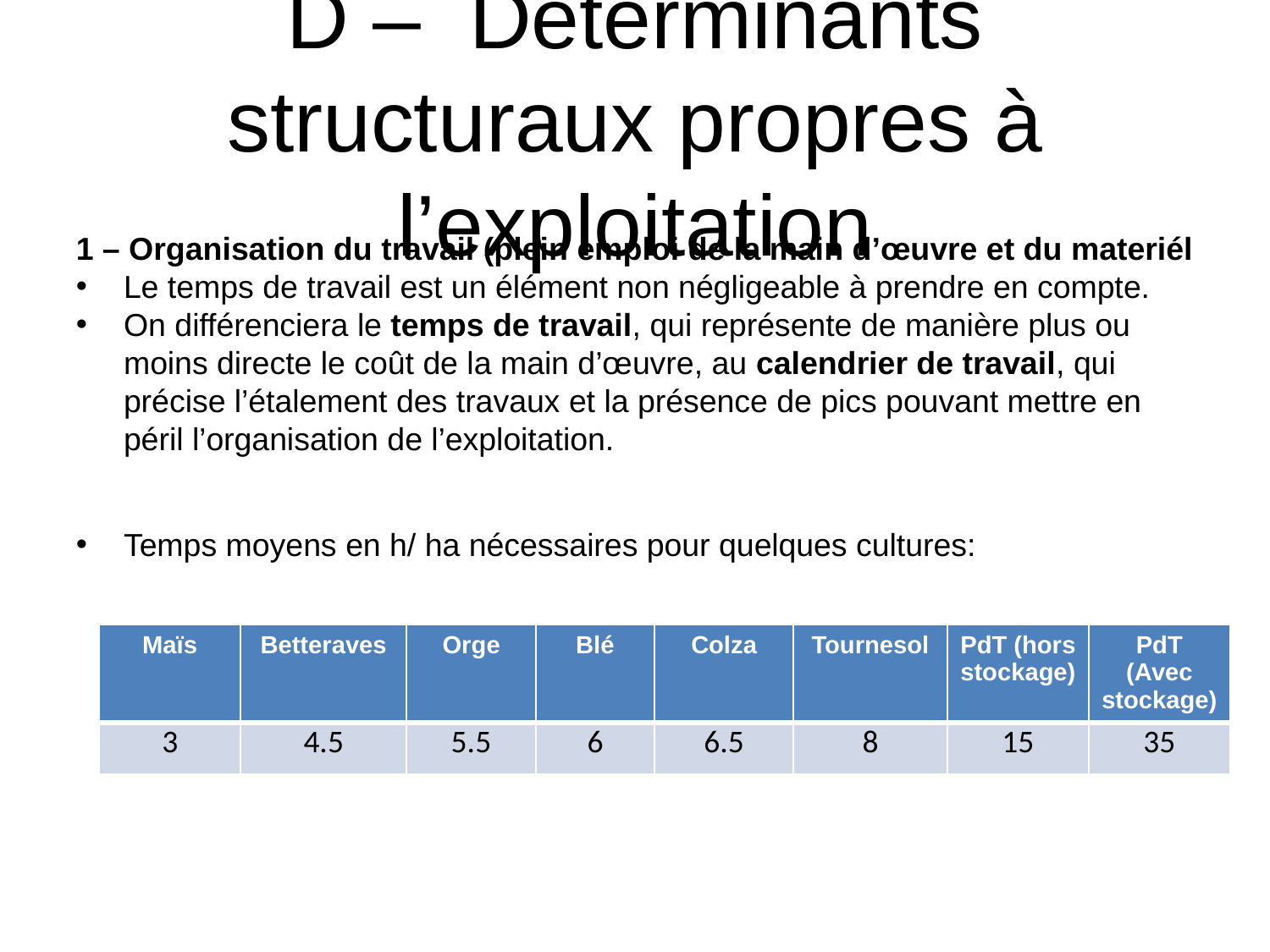

D –  Déterminants structuraux propres à l’exploitation
1 – Organisation du travail (plein emploi de la main d’œuvre et du materiél
Le temps de travail est un élément non négligeable à prendre en compte.
On différenciera le temps de travail, qui représente de manière plus ou moins directe le coût de la main d’œuvre, au calendrier de travail, qui précise l’étalement des travaux et la présence de pics pouvant mettre en péril l’organisation de l’exploitation.

Temps moyens en h/ ha nécessaires pour quelques cultures:
| Maïs | Betteraves | Orge | Blé | Colza | Tournesol | PdT (hors stockage) | PdT (Avec stockage) |
| --- | --- | --- | --- | --- | --- | --- | --- |
| 3 | 4.5 | 5.5 | 6 | 6.5 | 8 | 15 | 35 |